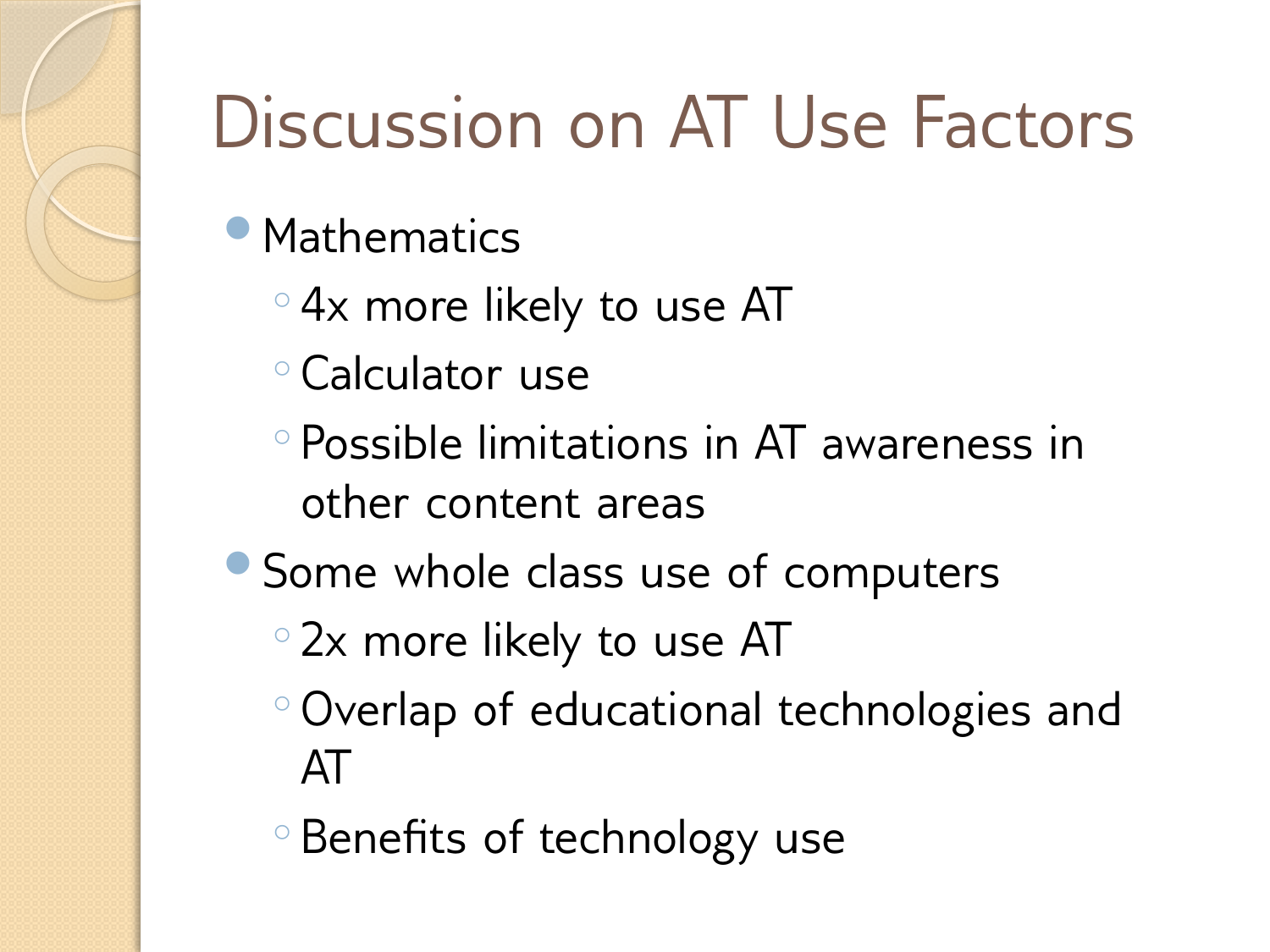

# Discussion on AT Use Factors
Mathematics
4x more likely to use AT
Calculator use
Possible limitations in AT awareness in other content areas
Some whole class use of computers
2x more likely to use AT
Overlap of educational technologies and AT
Benefits of technology use